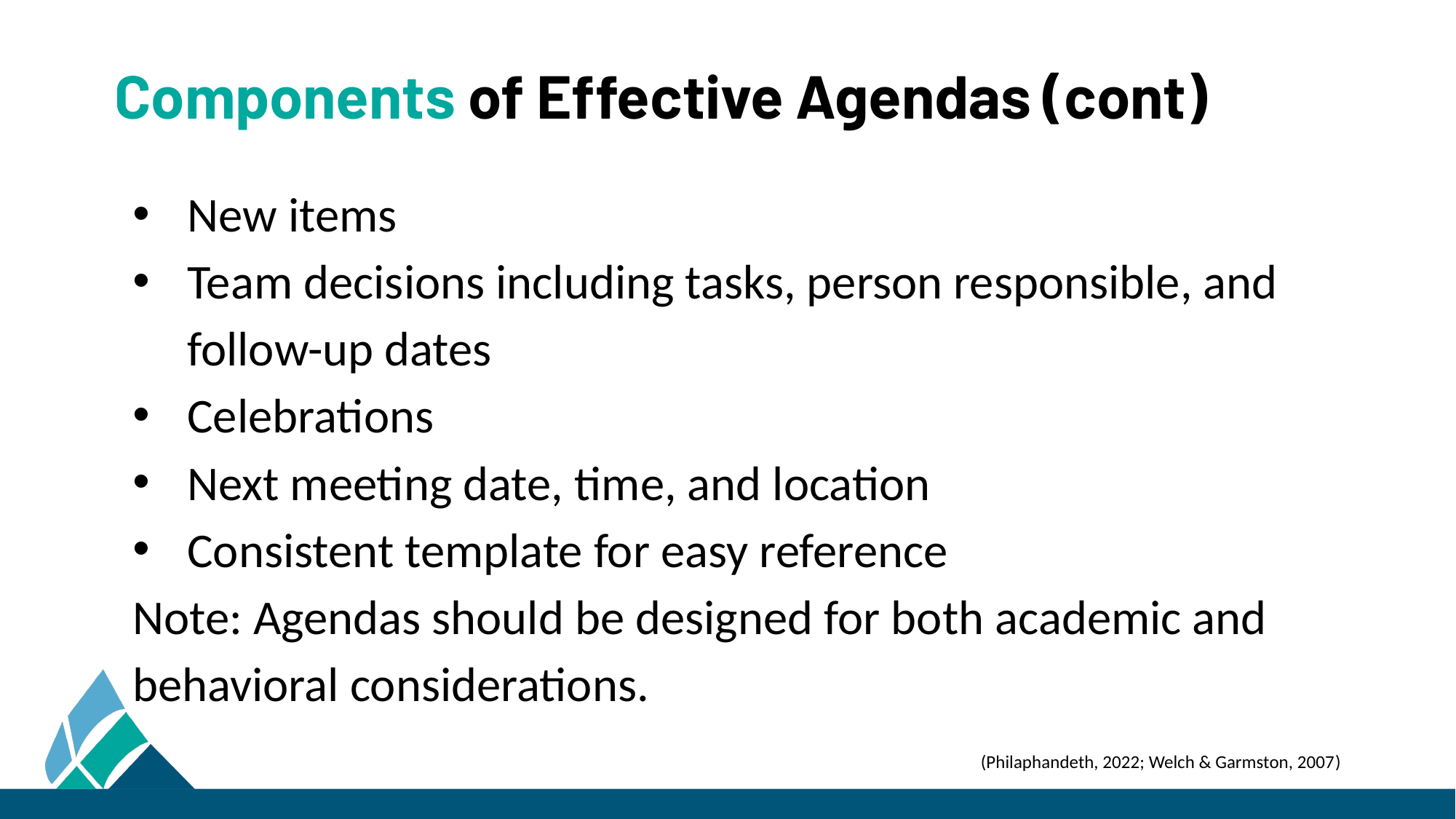

Components of Effective Agendas (cont)
New items
Team decisions including tasks, person responsible, and follow-up dates
Celebrations
Next meeting date, time, and location
Consistent template for easy reference
Note: Agendas should be designed for both academic and behavioral considerations.

(Philaphandeth, 2022; Welch & Garmston, 2007)